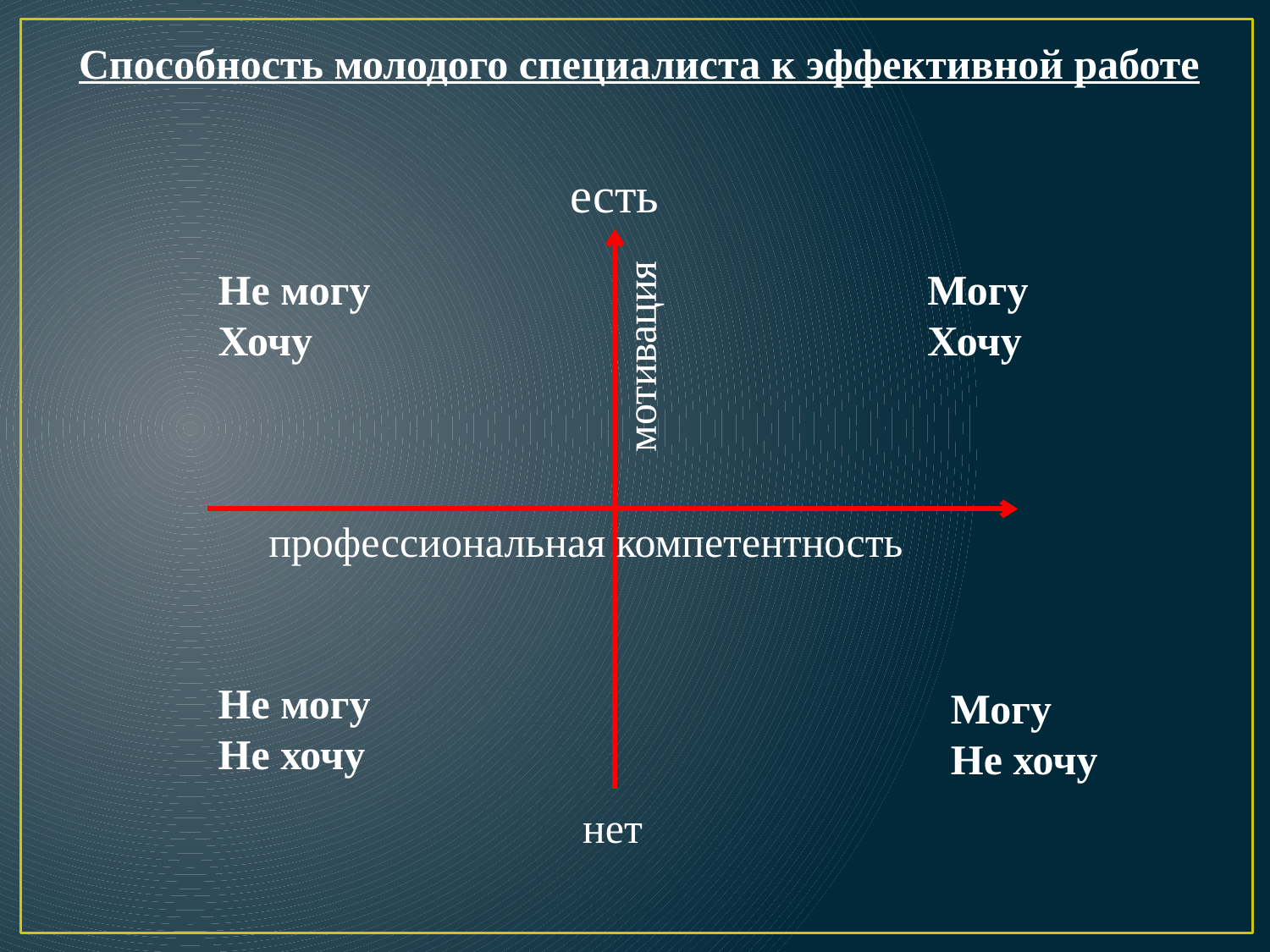

Способность молодого специалиста к эффективной работе
есть
Не могу
Хочу
Могу
Хочу
мотивация
профессиональная компетентность
Не могу
Не хочу
Могу
Не хочу
нет